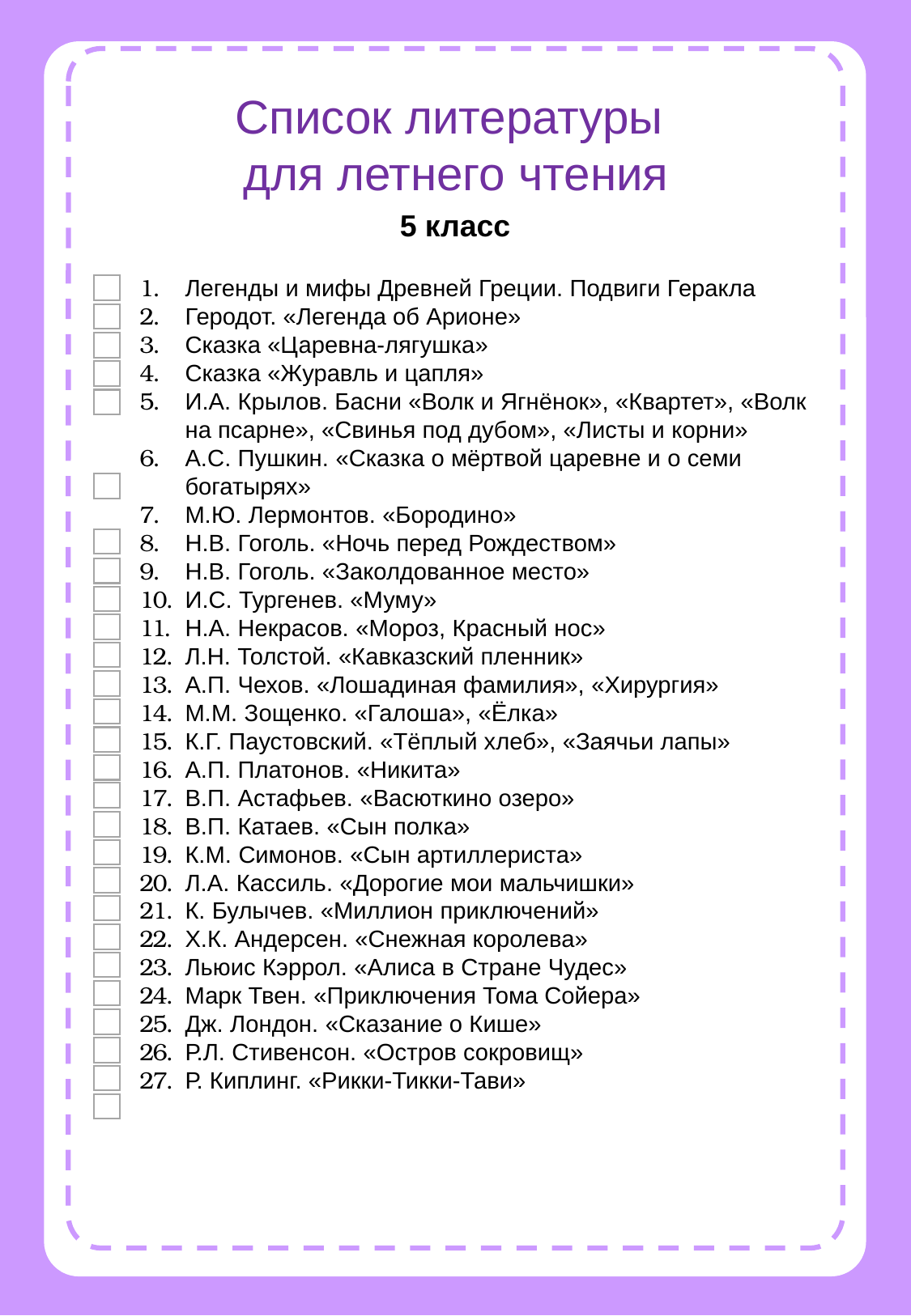

Список литературы
для летнего чтения
5 класс
#
Легенды и мифы Древней Греции. Подвиги Геракла
Геродот. «Легенда об Арионе»
Сказка «Царевна-лягушка»
Сказка «Журавль и цапля»
И.А. Крылов. Басни «Волк и Ягнёнок», «Квартет», «Волк на псарне», «Свинья под дубом», «Листы и корни»
А.С. Пушкин. «Сказка о мёртвой царевне и о семи богатырях»
М.Ю. Лермонтов. «Бородино»
Н.В. Гоголь. «Ночь перед Рождеством»
Н.В. Гоголь. «Заколдованное место»
И.С. Тургенев. «Муму»
Н.А. Некрасов. «Мороз, Красный нос»
Л.Н. Толстой. «Кавказский пленник»
А.П. Чехов. «Лошадиная фамилия», «Хирургия»
М.М. Зощенко. «Галоша», «Ёлка»
К.Г. Паустовский. «Тёплый хлеб», «Заячьи лапы»
А.П. Платонов. «Никита»
В.П. Астафьев. «Васюткино озеро»
В.П. Катаев. «Сын полка»
К.М. Симонов. «Сын артиллериста»
Л.А. Кассиль. «Дорогие мои мальчишки»
К. Булычев. «Миллион приключений»
Х.К. Андерсен. «Снежная королева»
Льюис Кэррол. «Алиса в Стране Чудес»
Марк Твен. «Приключения Тома Сойера»
Дж. Лондон. «Сказание о Кише»
Р.Л. Стивенсон. «Остров сокровищ»
Р. Киплинг. «Рикки-Тикки-Тави»